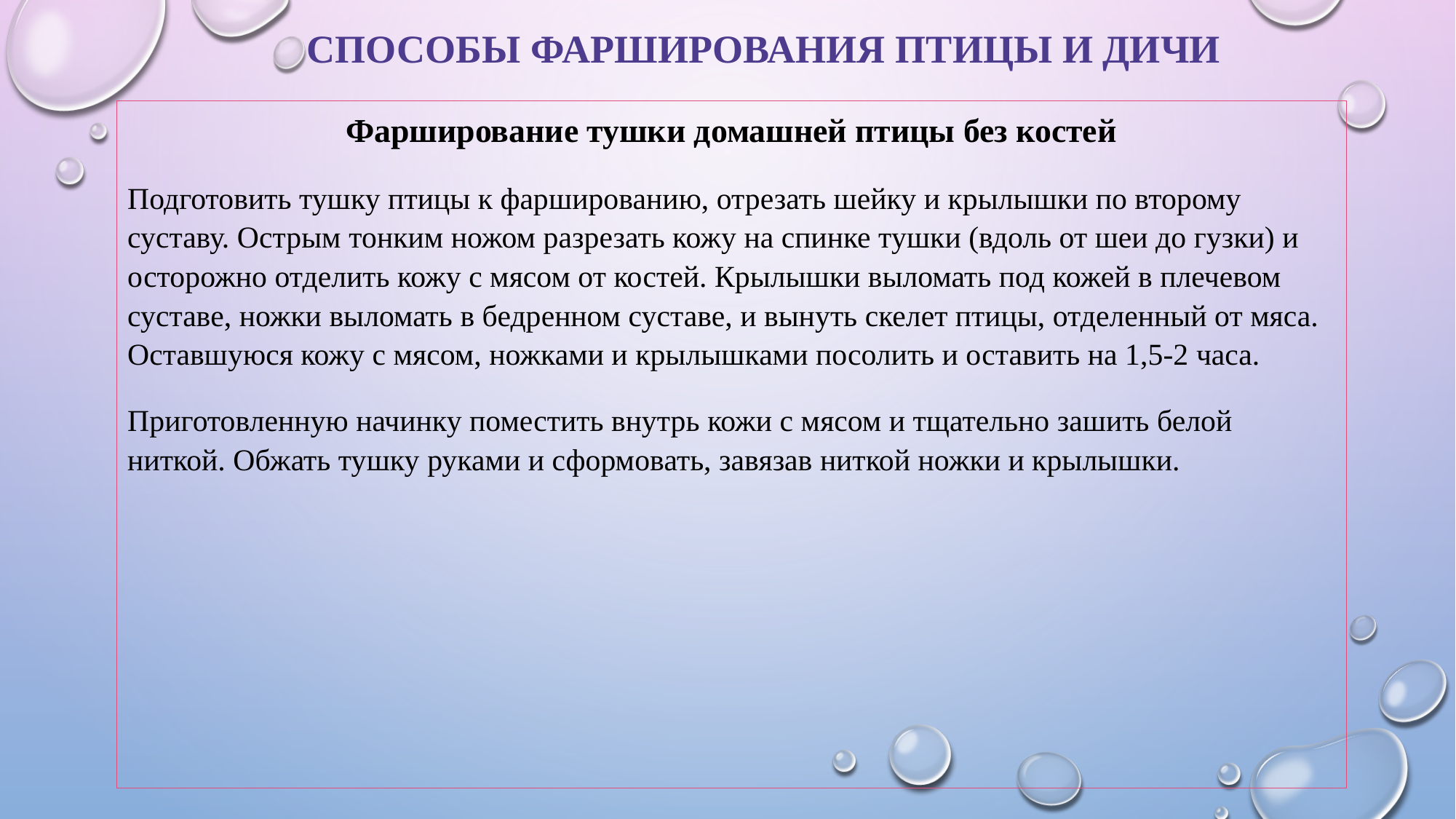

# Способы фарширования птицы и дичи
Фарширование тушки домашней птицы без костей
Подготовить тушку птицы к фаршированию, отрезать шейку и крылышки по второму суставу. Острым тонким ножом разрезать кожу на спинке тушки (вдоль от шеи до гузки) и осторожно отделить кожу с мясом от костей. Крылышки выломать под кожей в плечевом суставе, ножки выломать в бедренном суставе, и вынуть скелет птицы, отделенный от мяса. Оставшуюся кожу с мясом, ножками и крылышками посолить и оставить на 1,5-2 часа.
Приготовленную начинку поместить внутрь кожи с мясом и тщательно зашить белой ниткой. Обжать тушку руками и сформовать, завязав ниткой ножки и крылышки.